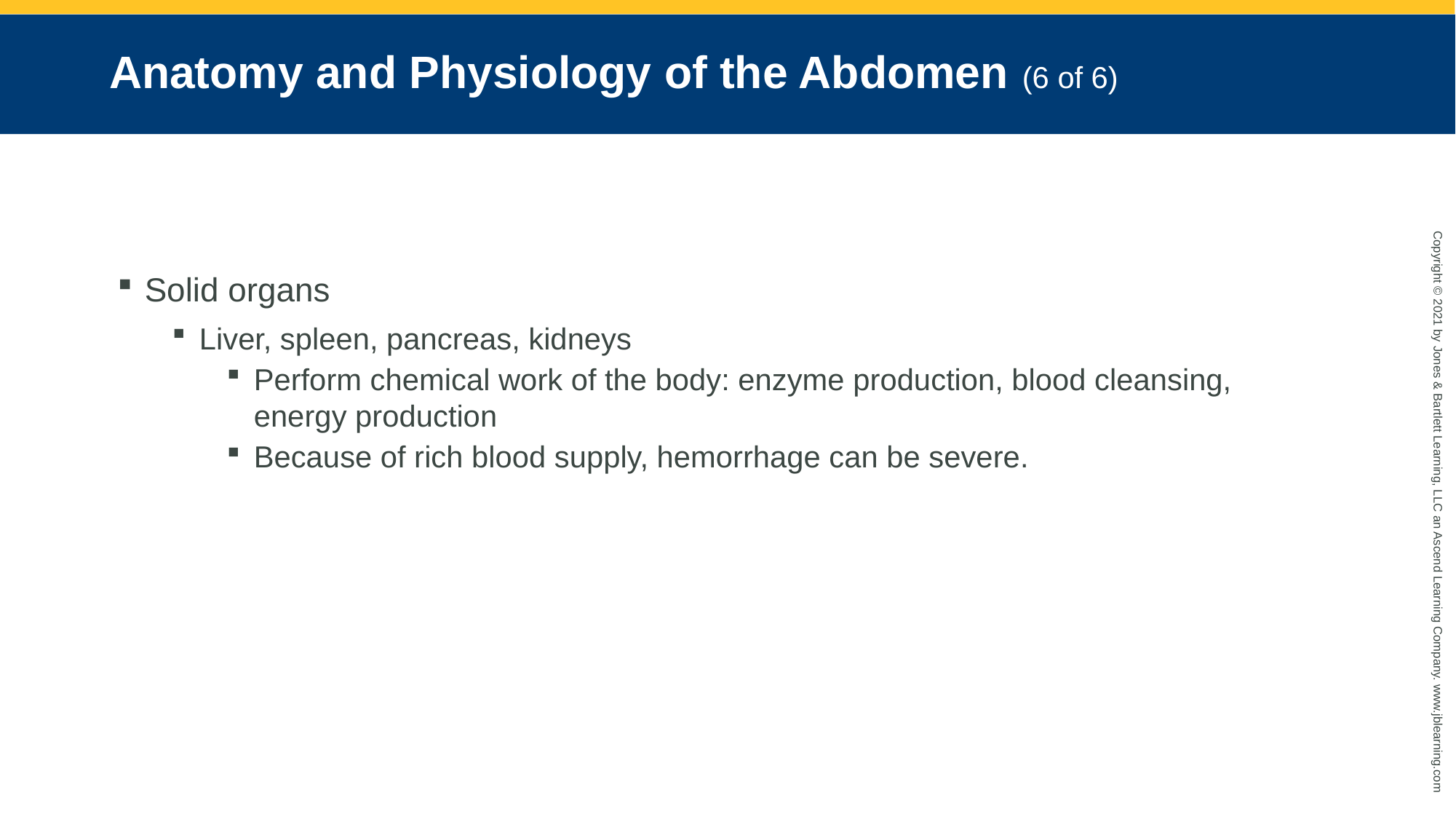

# Anatomy and Physiology of the Abdomen (6 of 6)
Solid organs
Liver, spleen, pancreas, kidneys
Perform chemical work of the body: enzyme production, blood cleansing, energy production
Because of rich blood supply, hemorrhage can be severe.